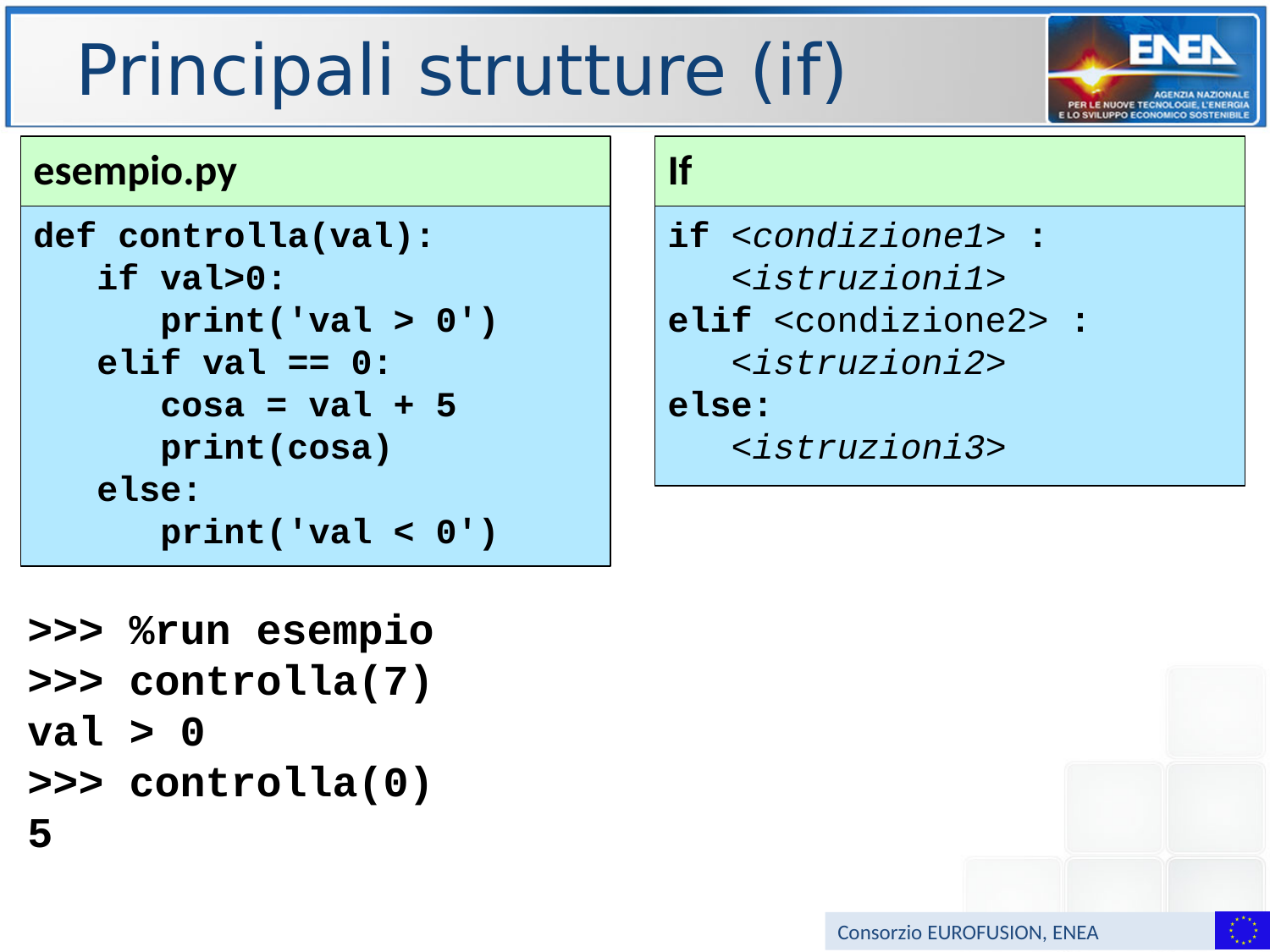

# Principali strutture (if)
esempio.py
def controlla(val):
   if val>0:
      print('val > 0')
   elif val == 0:
      cosa = val + 5
      print(cosa)
   else:
      print('val < 0')
If
if <condizione1> :
   <istruzioni1>
elif <condizione2> :
   <istruzioni2>
else:
   <istruzioni3>
>>> %run esempio
>>> controlla(7)
val > 0
>>> controlla(0)
5